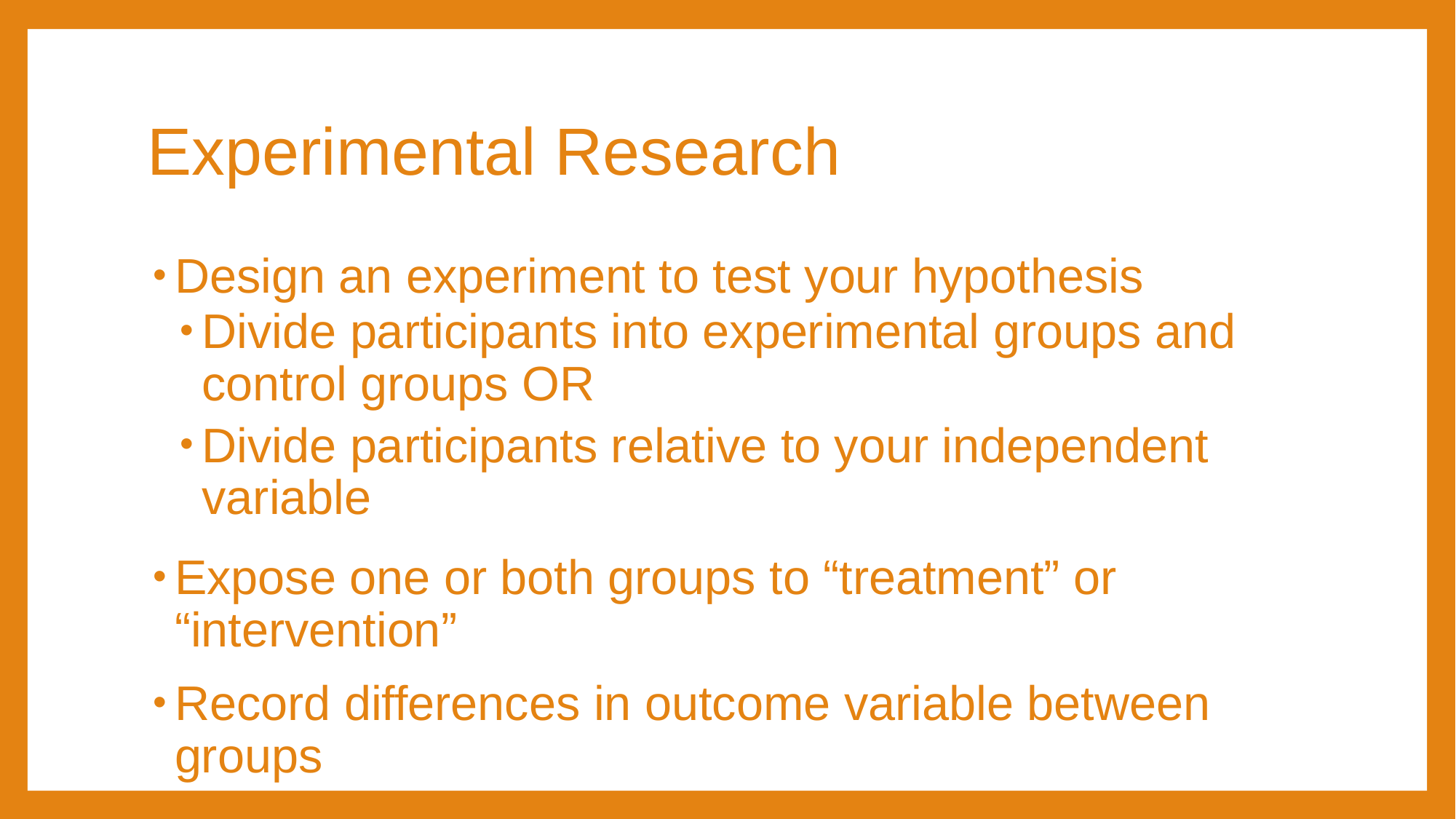

# Experimental Research
Design an experiment to test your hypothesis
Divide participants into experimental groups and control groups OR
Divide participants relative to your independent variable
Expose one or both groups to “treatment” or “intervention”
Record differences in outcome variable between groups